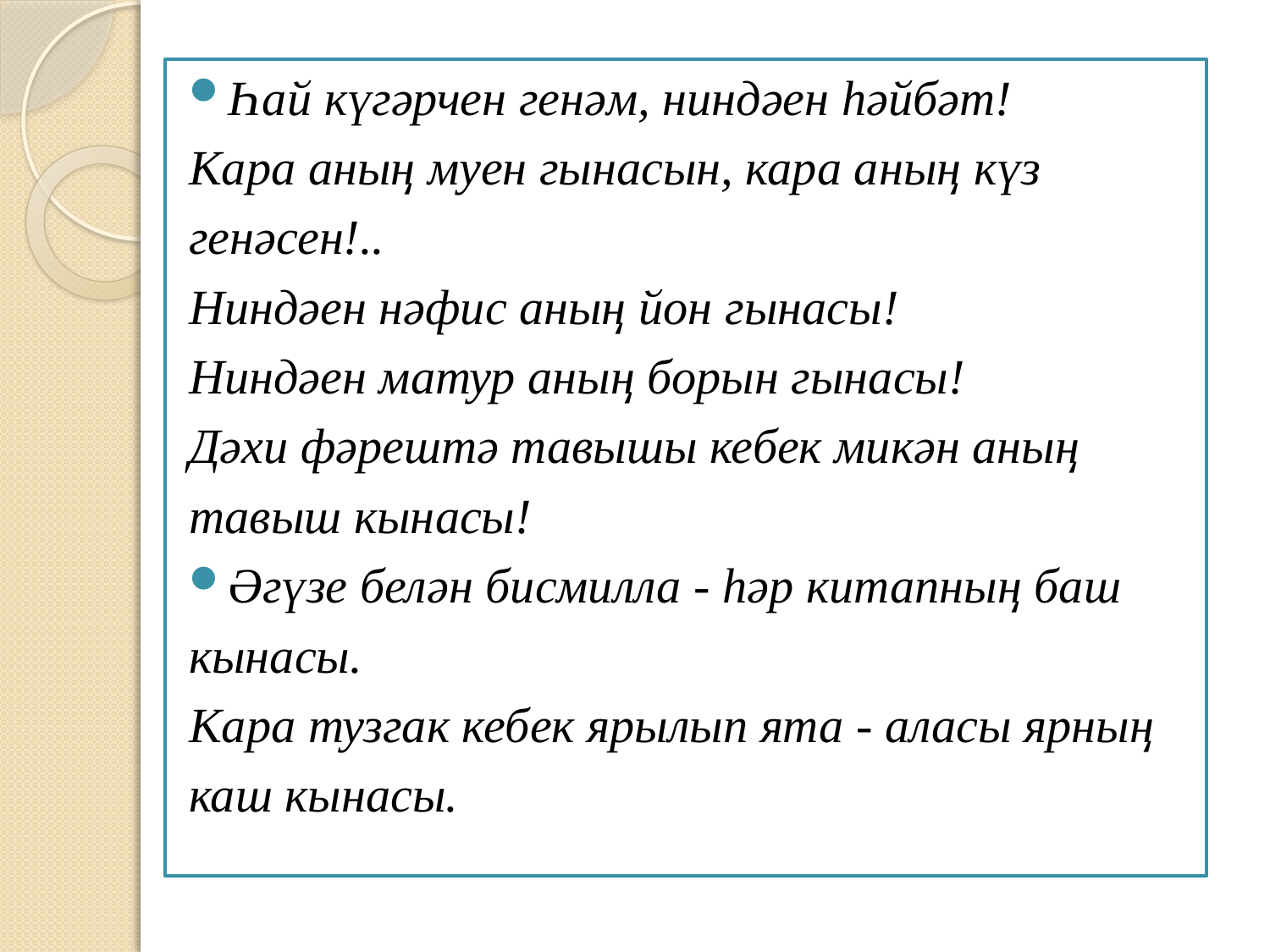

Һай күгәрчен генәм, ниндәен һәйбәт!
Кара аның муен гынасын, кара аның күз
генәсен!..
Ниндәен нәфис аның йон гынасы!
Ниндәен матур аның борын гынасы!
Дәхи фәрештә тавышы кебек микән аның
тавыш кынасы!
Әгүзе белән бисмилла - һәр китапның баш
кынасы.
Кара тузгак кебек ярылып ята - аласы ярның
каш кынасы.